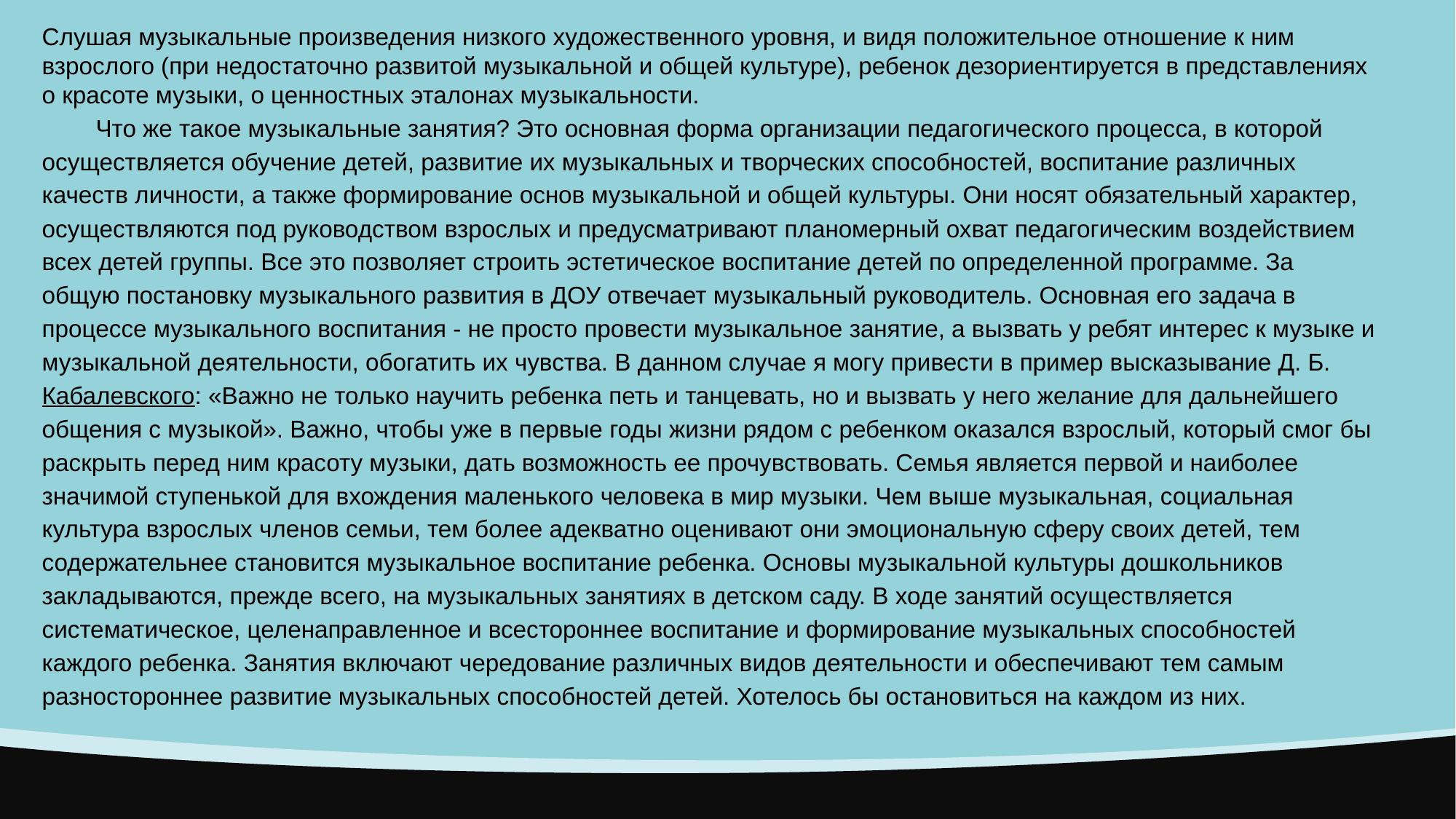

Слушая музыкальные произведения низкого художественного уровня, и видя положительное отношение к ним взрослого (при недостаточно развитой музыкальной и общей культуре), ребенок дезориентируется в представлениях о красоте музыки, о ценностных эталонах музыкальности.
        Что же такое музыкальные занятия? Это основная форма организации педагогического процесса, в которой осуществляется обучение детей, развитие их музыкальных и творческих способностей, воспитание различных качеств личности, а также формирование основ музыкальной и общей культуры. Они носят обязательный характер, осуществляются под руководством взрослых и предусматривают планомерный охват педагогическим воздействием всех детей группы. Все это позволяет строить эстетическое воспитание детей по определенной программе. За общую постановку музыкального развития в ДОУ отвечает музыкальный руководитель. Основная его задача в процессе музыкального воспитания - не просто провести музыкальное занятие, а вызвать у ребят интерес к музыке и музыкальной деятельности, обогатить их чувства. В данном случае я могу привести в пример высказывание Д. Б. Кабалевского: «Важно не только научить ребенка петь и танцевать, но и вызвать у него желание для дальнейшего общения с музыкой». Важно, чтобы уже в первые годы жизни рядом с ребенком оказался взрослый, который смог бы раскрыть перед ним красоту музыки, дать возможность ее прочувствовать. Семья является первой и наиболее значимой ступенькой для вхождения маленького человека в мир музыки. Чем выше музыкальная, социальная культура взрослых членов семьи, тем более адекватно оценивают они эмоциональную сферу своих детей, тем содержательнее становится музыкальное воспитание ребенка. Основы музыкальной культуры дошкольников закладываются, прежде всего, на музыкальных занятиях в детском саду. В ходе занятий осуществляется систематическое, целенаправленное и всестороннее воспитание и формирование музыкальных способностей каждого ребенка. Занятия включают чередование различных видов деятельности и обеспечивают тем самым разностороннее развитие музыкальных способностей детей. Хотелось бы остановиться на каждом из них.